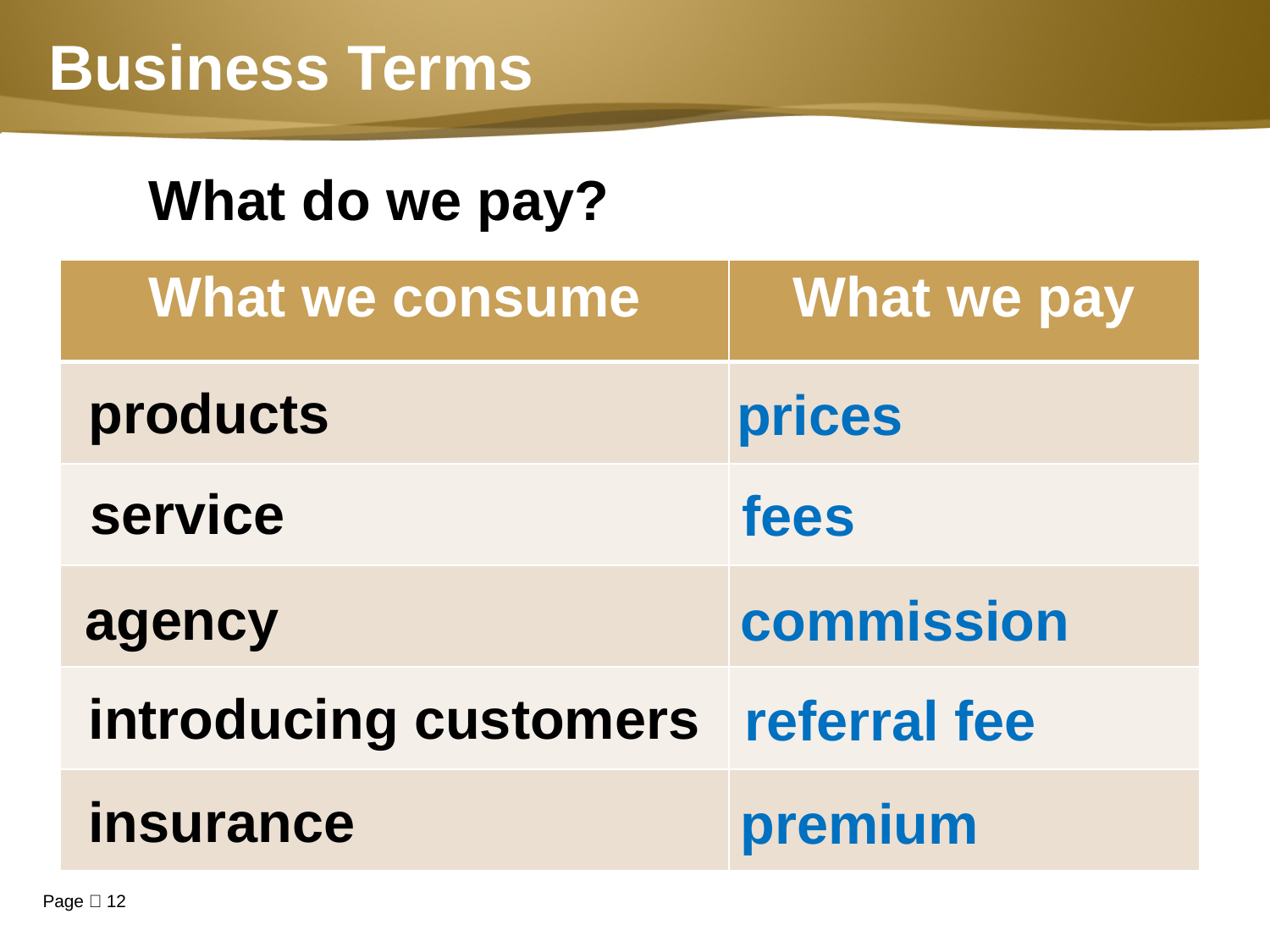

# Business Terms
What do we pay?
| What we consume | What we pay |
| --- | --- |
|  |  |
|  |  |
|  |  |
|  |  |
|  |  |
products
prices
service
fees
agency
commission
introducing customers
referral fee
insurance
premium